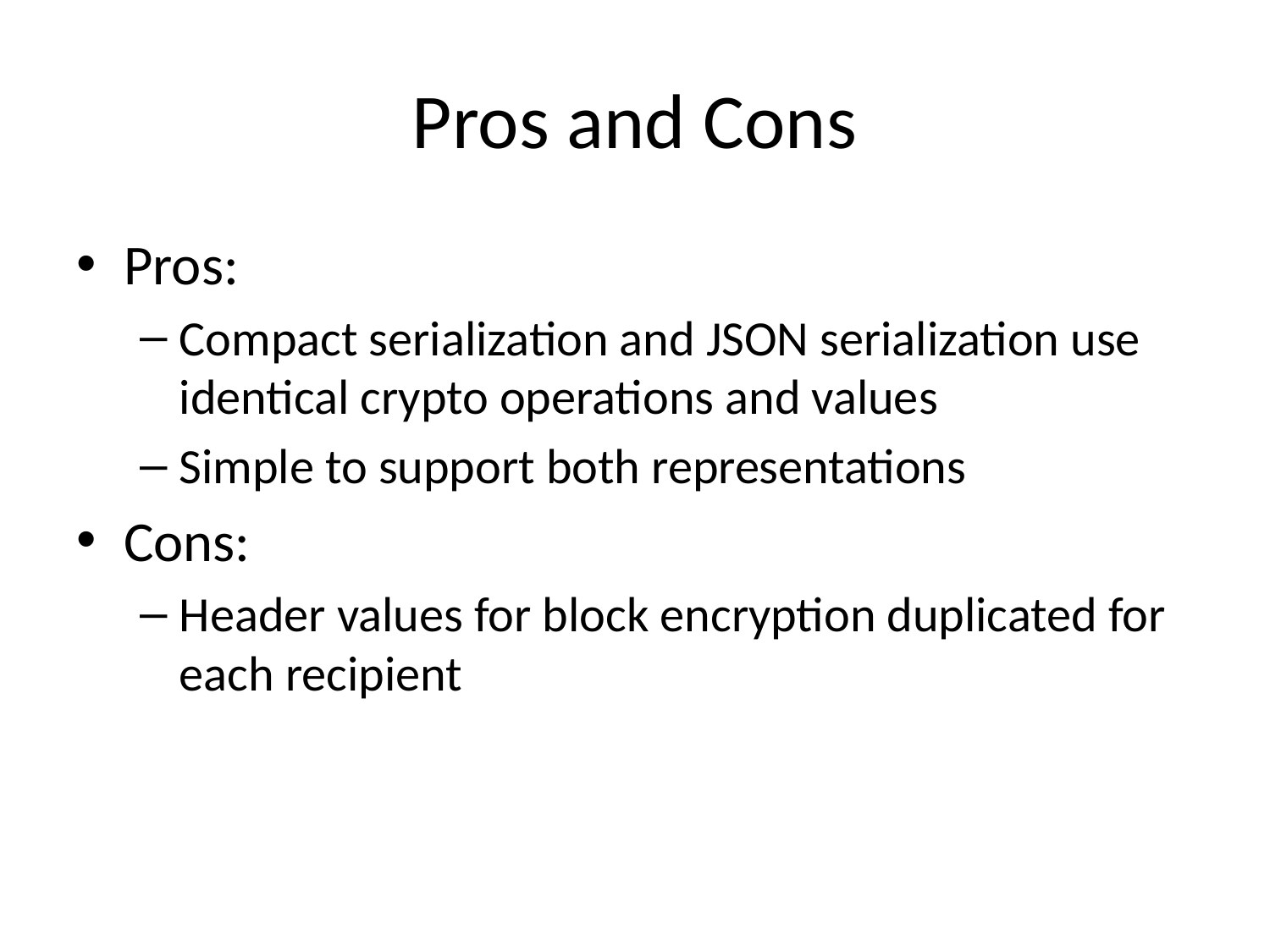

# Pros and Cons
Pros:
Compact serialization and JSON serialization use identical crypto operations and values
Simple to support both representations
Cons:
Header values for block encryption duplicated for each recipient